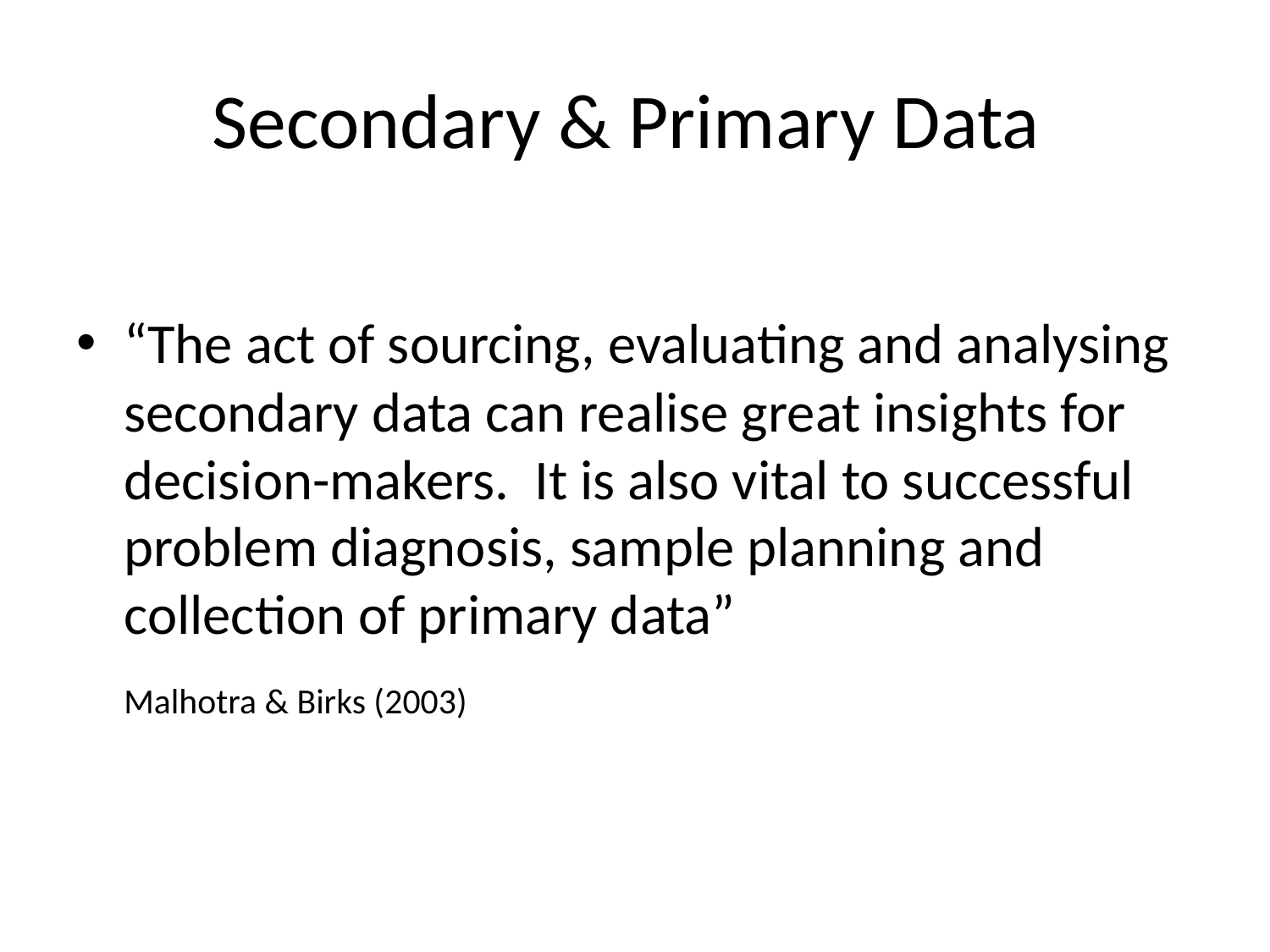

# Secondary & Primary Data

“The act of sourcing, evaluating and analysing secondary data can realise great insights for decision-makers.  It is also vital to successful problem diagnosis, sample planning and collection of primary data”
	Malhotra & Birks (2003)